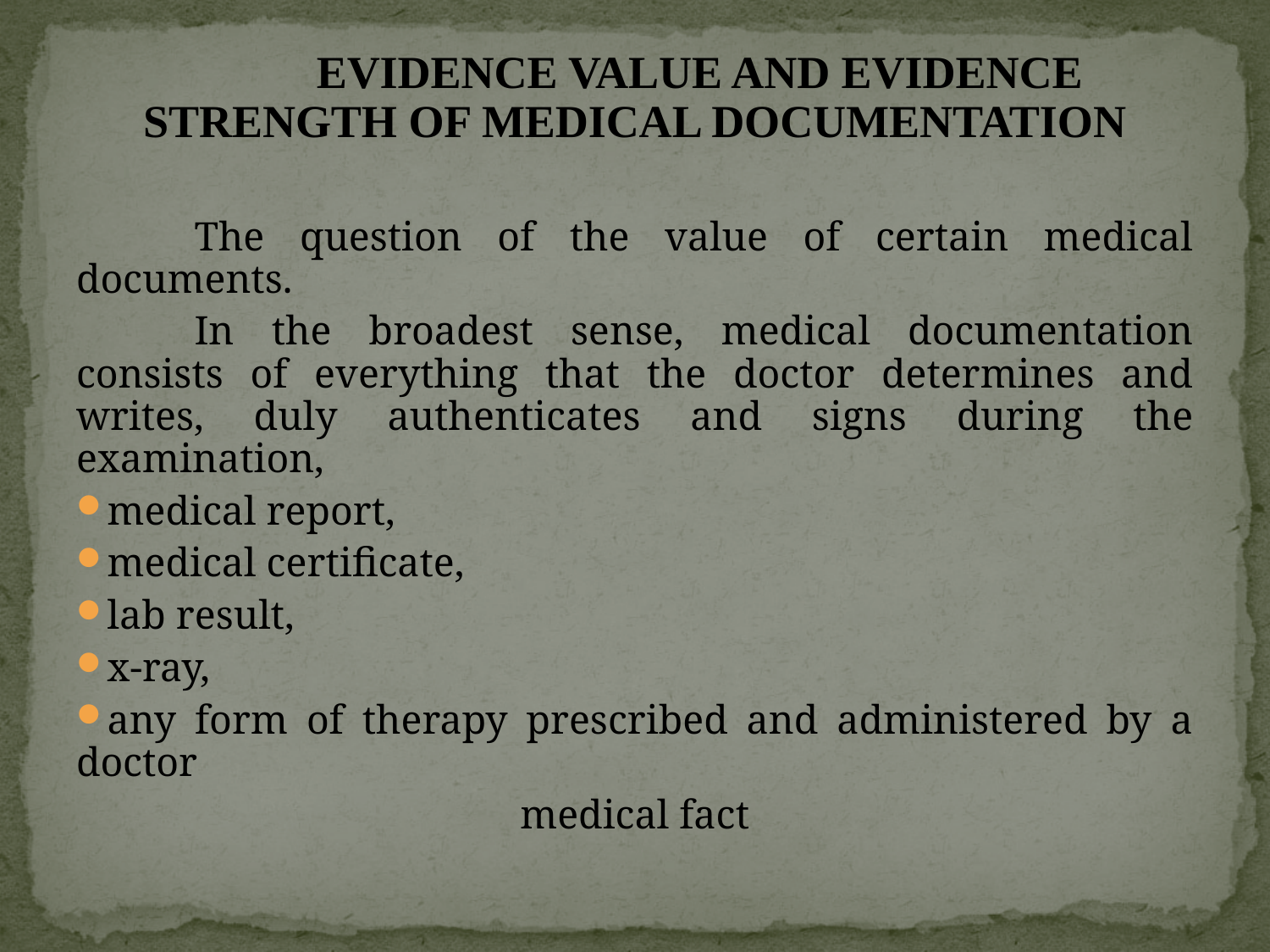

EVIDENCE VALUE AND EVIDENCE STRENGTH OF MEDICAL DOCUMENTATION

	The question of the value of certain medical documents.
	In the broadest sense, medical documentation consists of everything that the doctor determines and writes, duly authenticates and signs during the examination,
medical report,
medical certificate,
lab result,
x-ray,
any form of therapy prescribed and administered by a doctor
medical fact